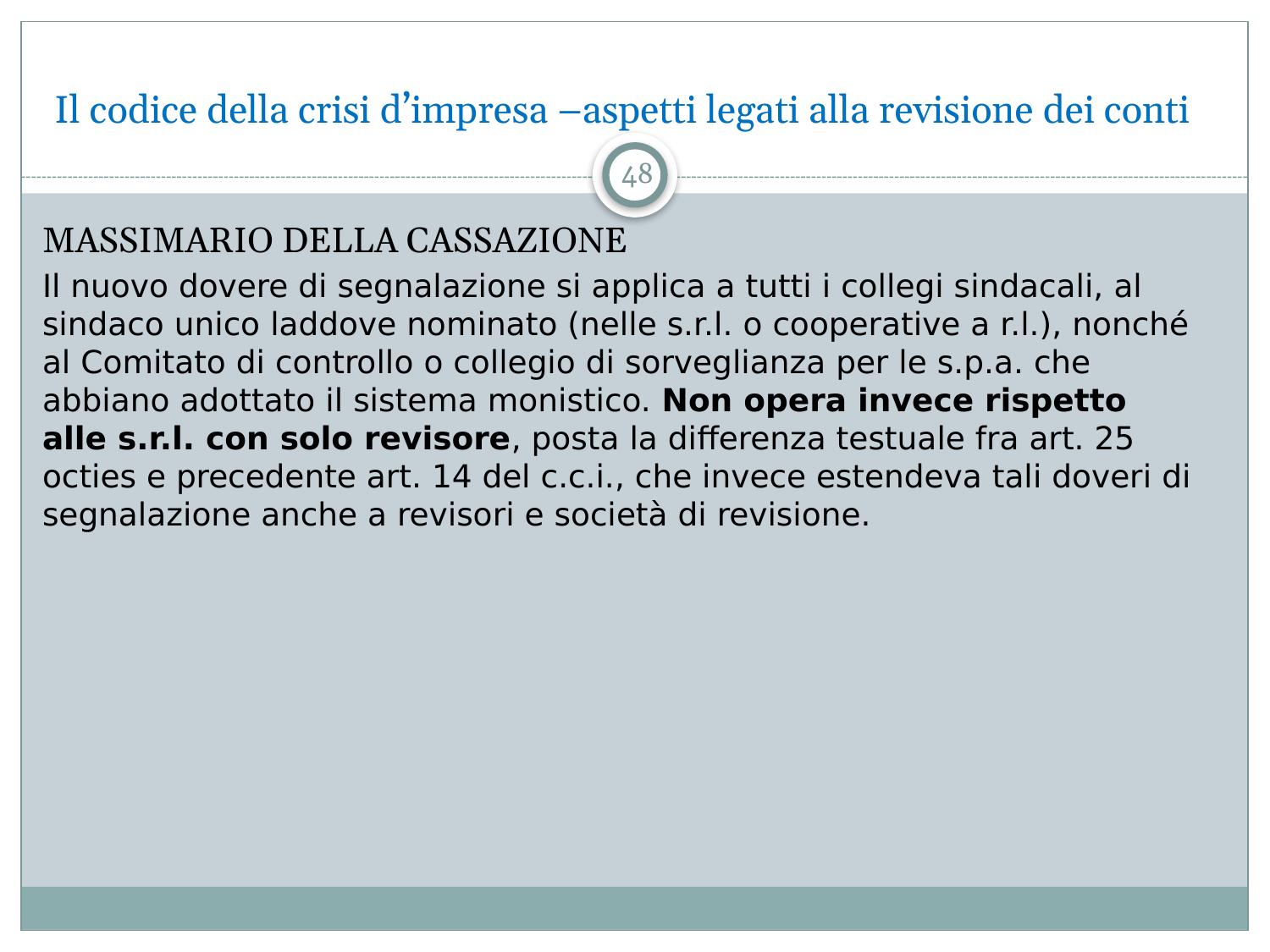

# Il codice della crisi d’impresa –aspetti legati alla revisione dei conti
48
MASSIMARIO DELLA CASSAZIONE
Il nuovo dovere di segnalazione si applica a tutti i collegi sindacali, al sindaco unico laddove nominato (nelle s.r.l. o cooperative a r.l.), nonché al Comitato di controllo o collegio di sorveglianza per le s.p.a. che abbiano adottato il sistema monistico. Non opera invece rispetto alle s.r.l. con solo revisore, posta la differenza testuale fra art. 25 octies e precedente art. 14 del c.c.i., che invece estendeva tali doveri di segnalazione anche a revisori e società di revisione.